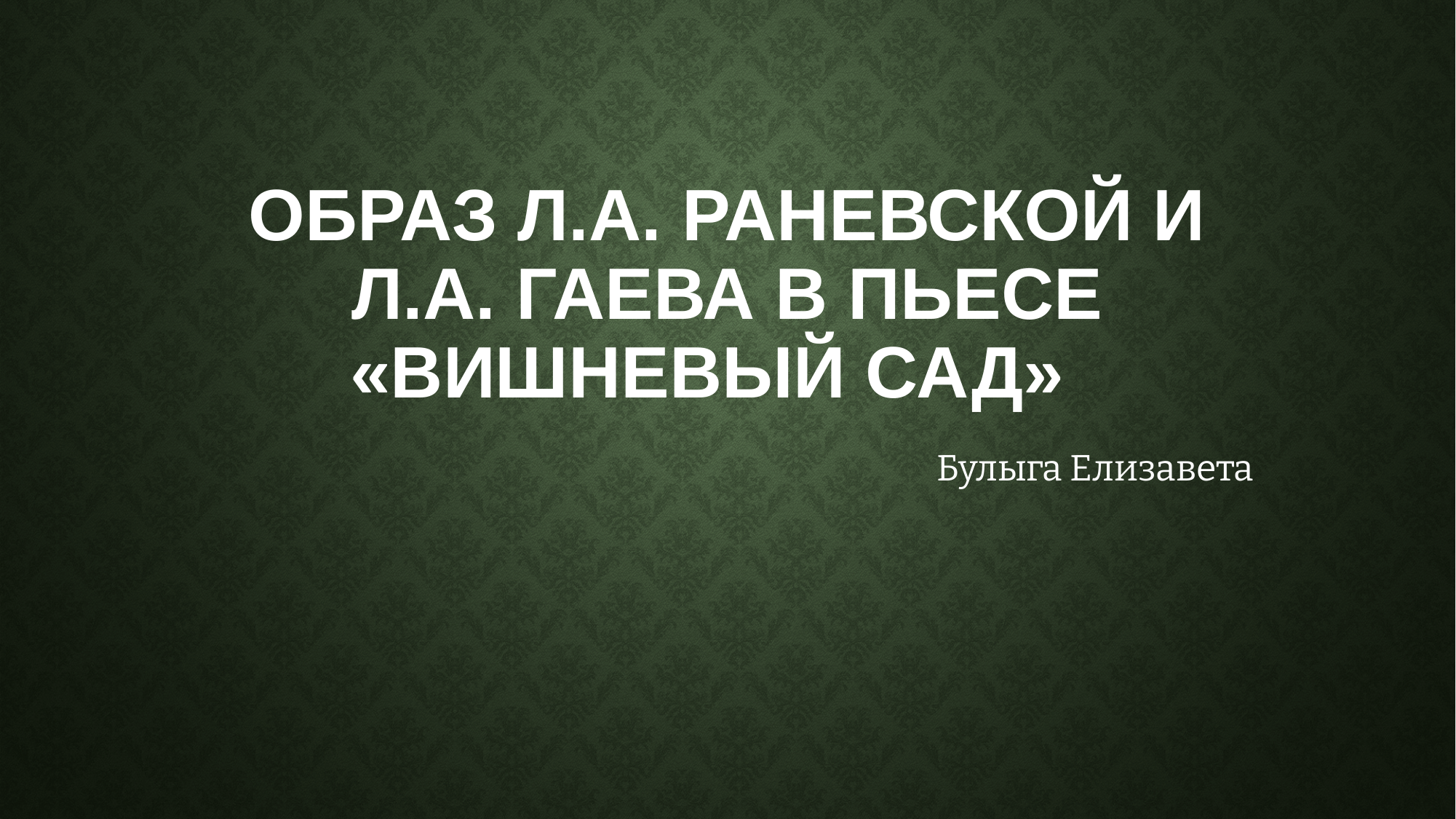

# Образ л.а. раневской и л.а. гаева в пьесе «Вишневый сад»
Булыга Елизавета